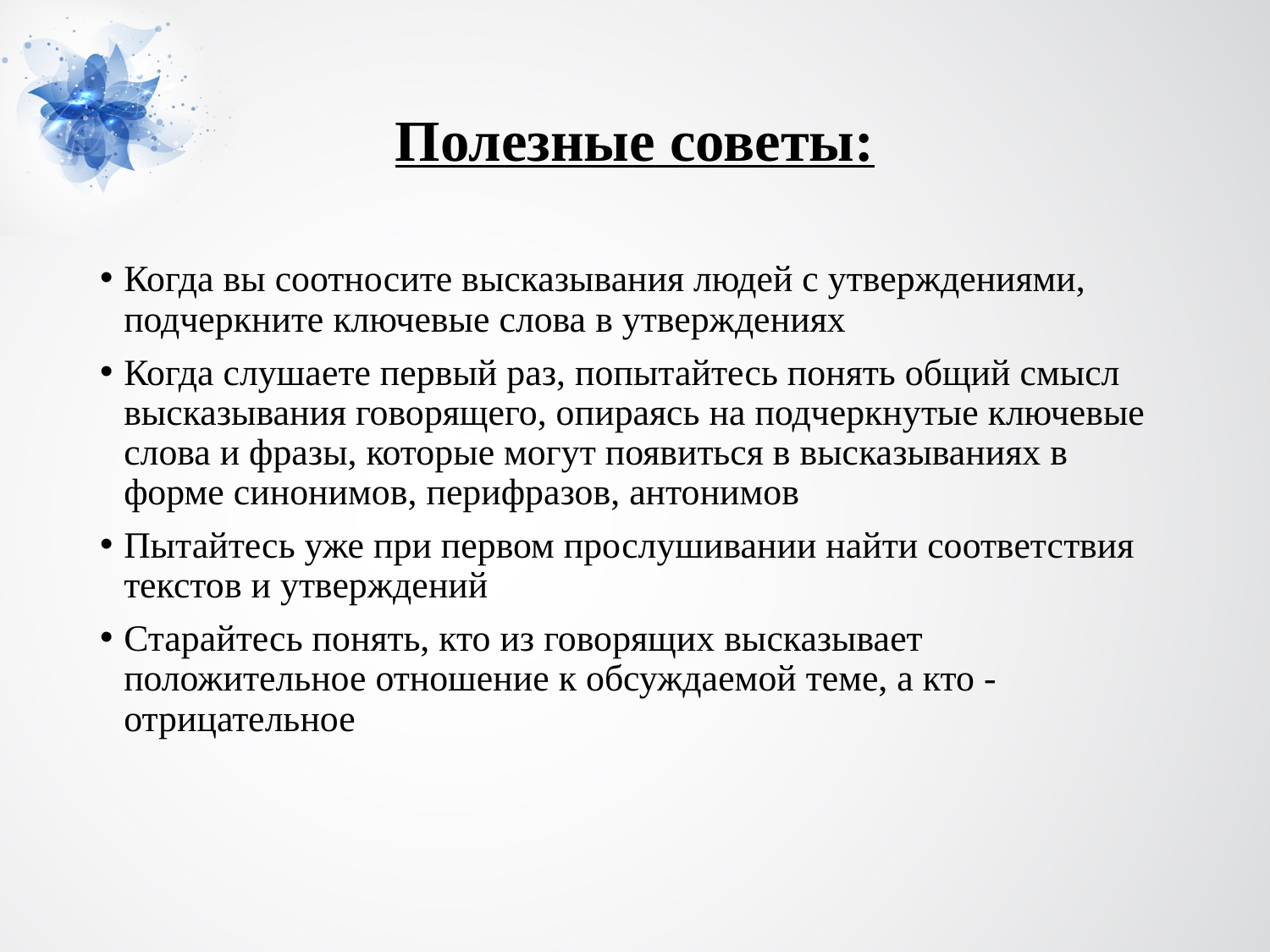

# Полезные советы:
Когда вы соотносите высказывания людей с утверждениями, подчеркните ключевые слова в утверждениях
Когда слушаете первый раз, попытайтесь понять общий смысл высказывания говорящего, опираясь на подчеркнутые ключевые слова и фразы, которые могут появиться в высказываниях в форме синонимов, перифразов, антонимов
Пытайтесь уже при первом прослушивании найти соответствия текстов и утверждений
Старайтесь понять, кто из говорящих высказывает положительное отношение к обсуждаемой теме, а кто - отрицательное